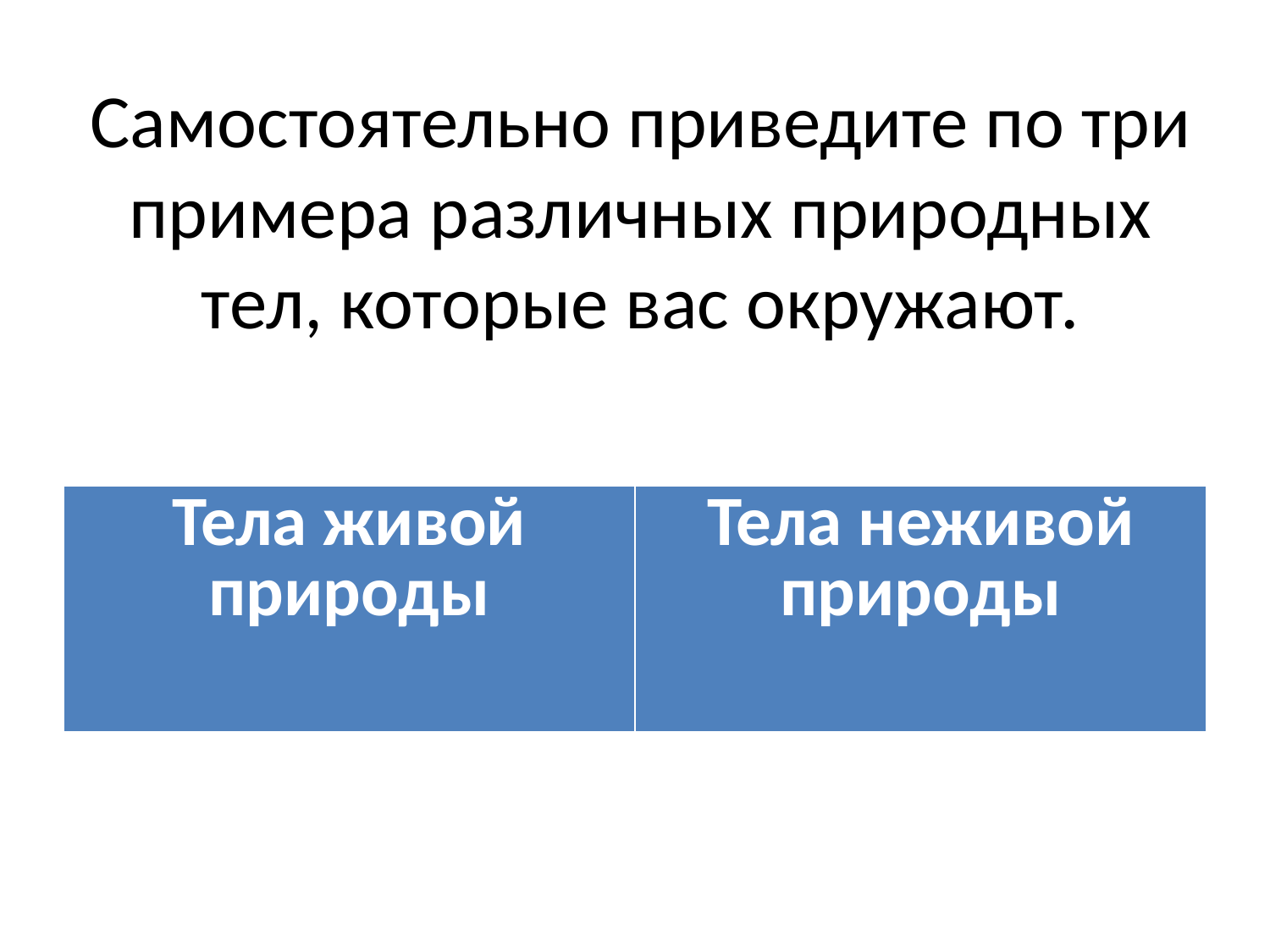

# Самостоятельно приведите по три примера различных природных тел, которые вас окружают.
| Тела живой природы | Тела неживой природы |
| --- | --- |